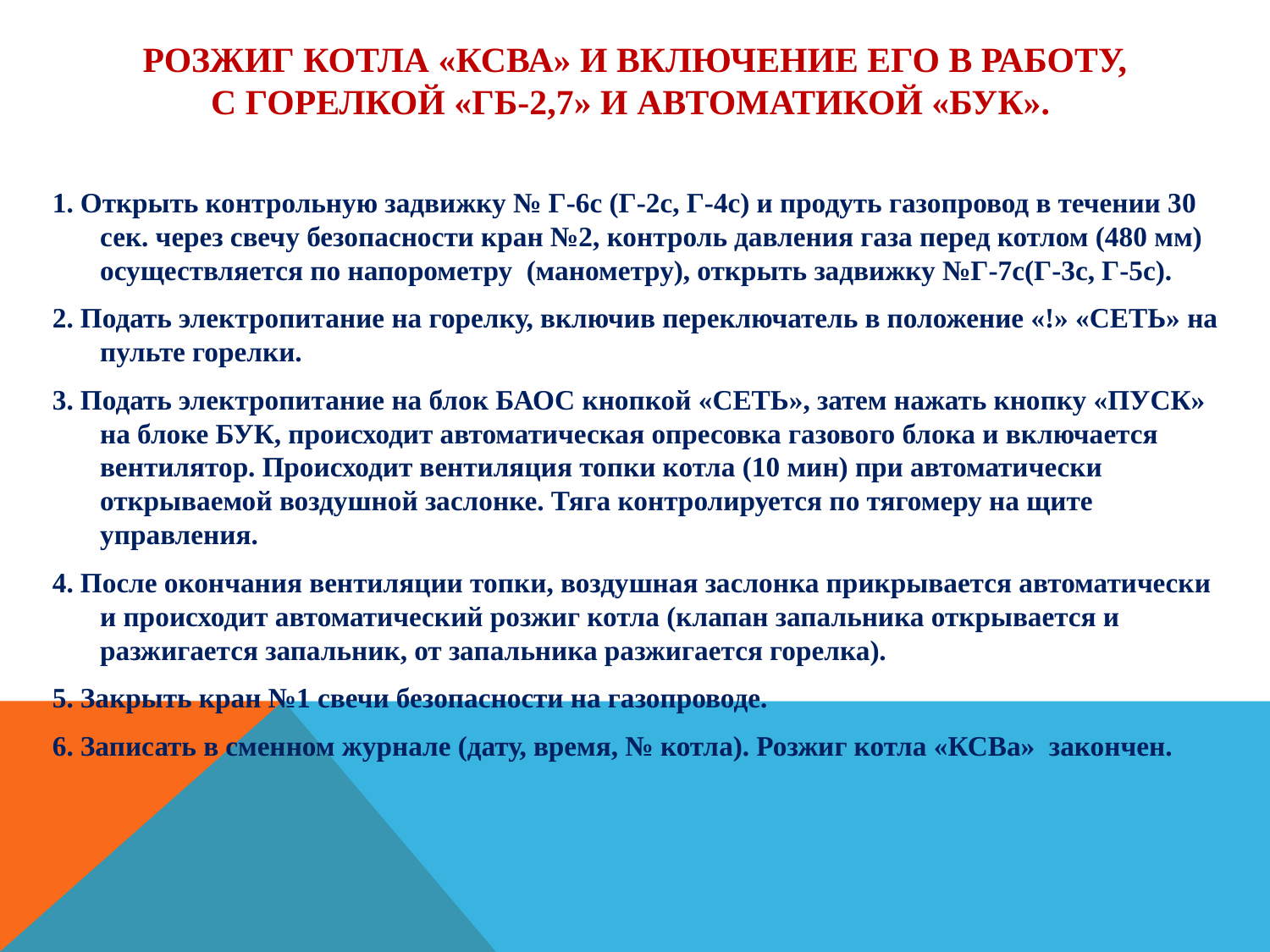

# Розжиг котла «КСВа» и включение его в работу, с горелкой «ГБ-2,7» и автоматикой «БУК».
1. Открыть контрольную задвижку № Г-6с (Г-2с, Г-4с) и продуть газопровод в течении 30 сек. через свечу безопасности кран №2, контроль давления газа перед котлом (480 мм) осуществляется по напорометру  (манометру), открыть задвижку №Г-7с(Г-3с, Г-5с).
2. Подать электропитание на горелку, включив переключатель в положение «!» «СЕТЬ» на пульте горелки.
3. Подать электропитание на блок БАОС кнопкой «СЕТЬ», затем нажать кнопку «ПУСК» на блоке БУК, происходит автоматическая опресовка газового блока и включается вентилятор. Происходит вентиляция топки котла (10 мин) при автоматически открываемой воздушной заслонке. Тяга контролируется по тягомеру на щите управления.
4. После окончания вентиляции топки, воздушная заслонка прикрывается автоматически и происходит автоматический розжиг котла (клапан запальника открывается и разжигается запальник, от запальника разжигается горелка).
5. Закрыть кран №1 свечи безопасности на газопроводе.
6. Записать в сменном журнале (дату, время, № котла). Розжиг котла «КСВа»  закончен.